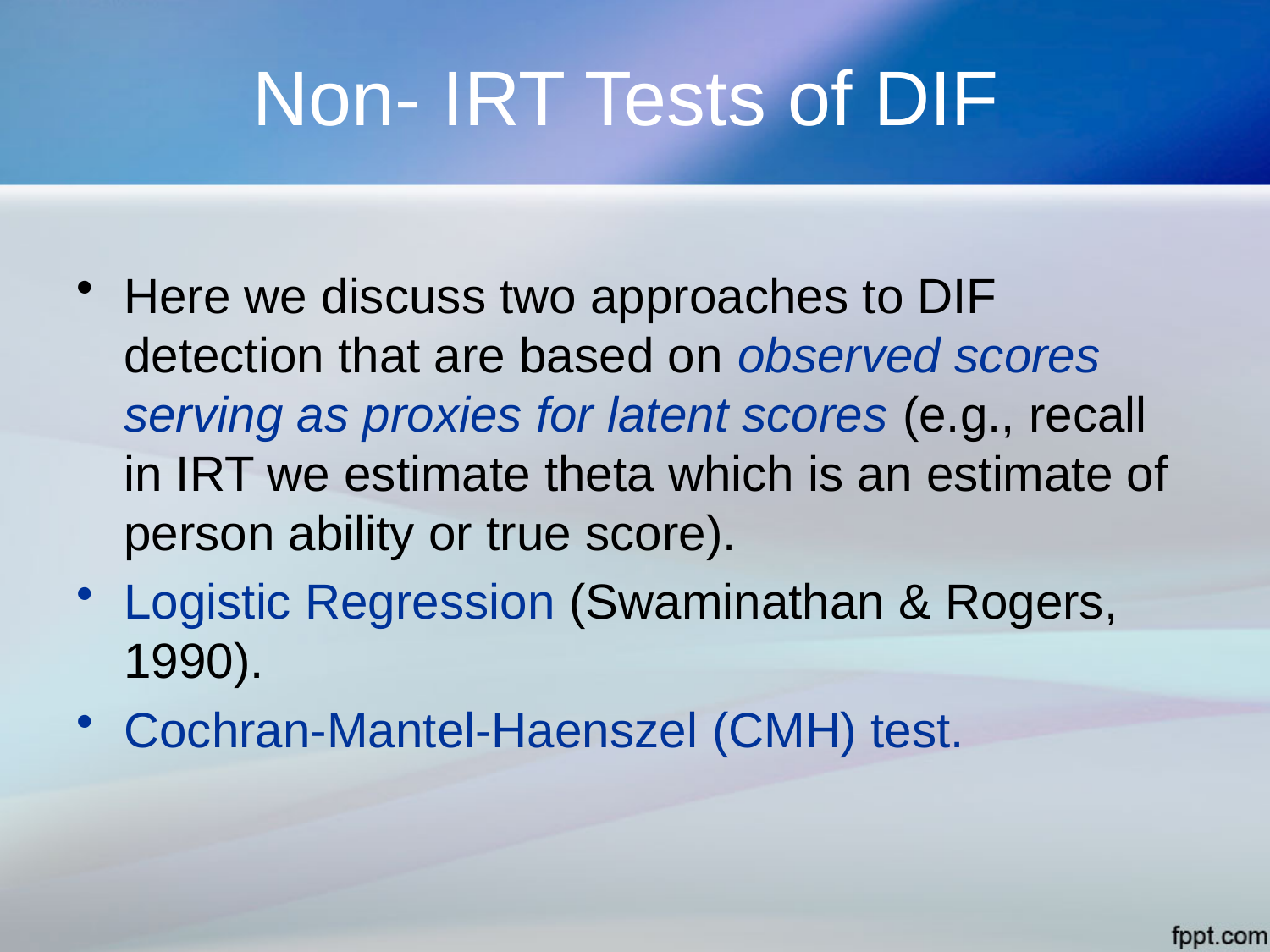

# Non- IRT Tests of DIF
Here we discuss two approaches to DIF detection that are based on observed scores serving as proxies for latent scores (e.g., recall in IRT we estimate theta which is an estimate of person ability or true score).
Logistic Regression (Swaminathan & Rogers, 1990).
Cochran-Mantel-Haenszel (CMH) test.